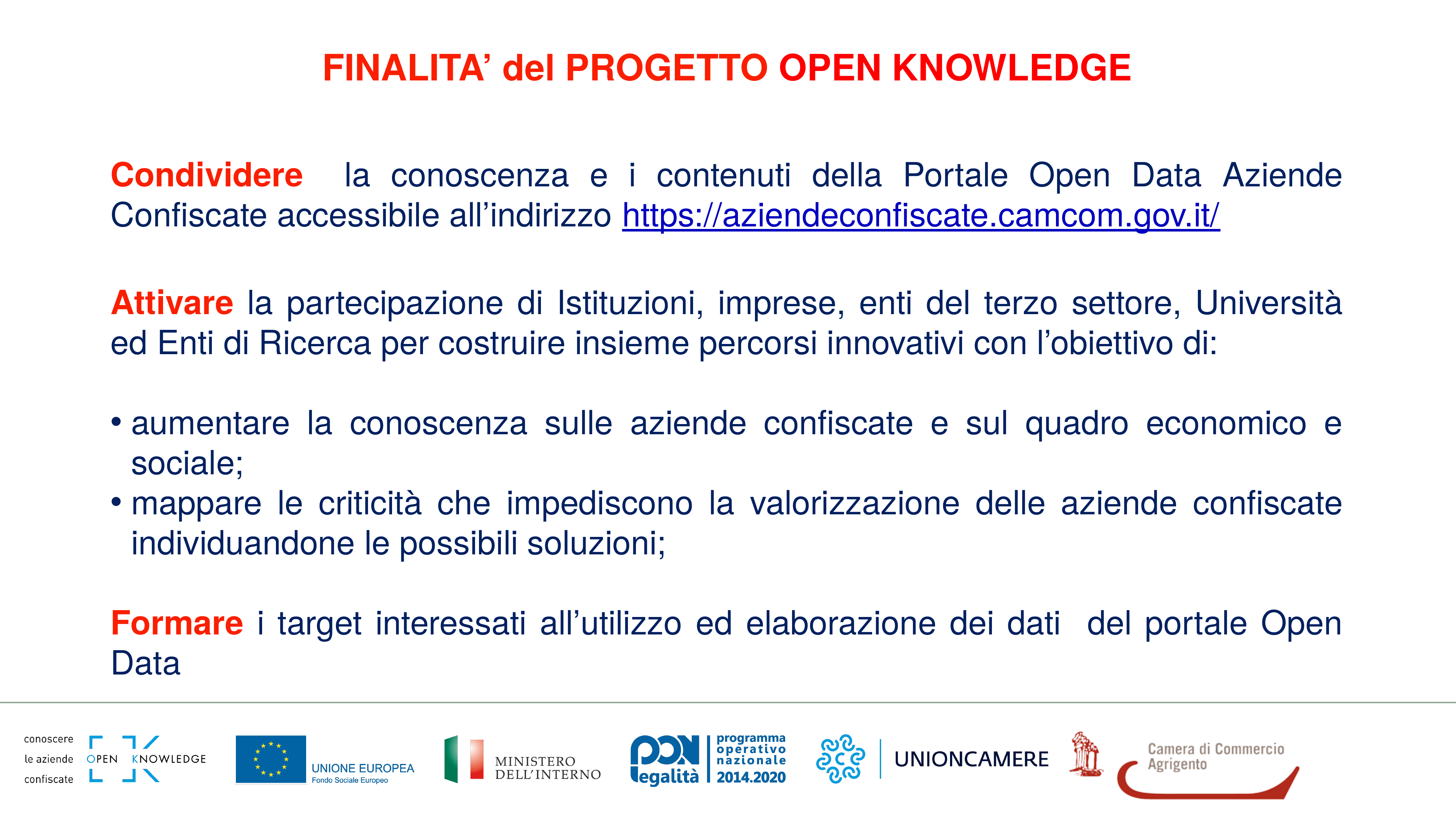

FINALITA’ del PROGETTO OPEN KNOWLEDGE

Condividere  la conoscenza e i contenuti della Portale Open Data Aziende Confiscate accessibile all’indirizzo https://aziendeconfiscate.camcom.gov.it/

Attivare la partecipazione di Istituzioni, imprese, enti del terzo settore, Università ed Enti di Ricerca per costruire insieme percorsi innovativi con l’obiettivo di:

aumentare la conoscenza sulle aziende confiscate e sul quadro economico e sociale;
mappare le criticità che impediscono la valorizzazione delle aziende confiscate individuandone le possibili soluzioni;

Formare i target interessati all’utilizzo ed elaborazione dei dati  del portale Open Data